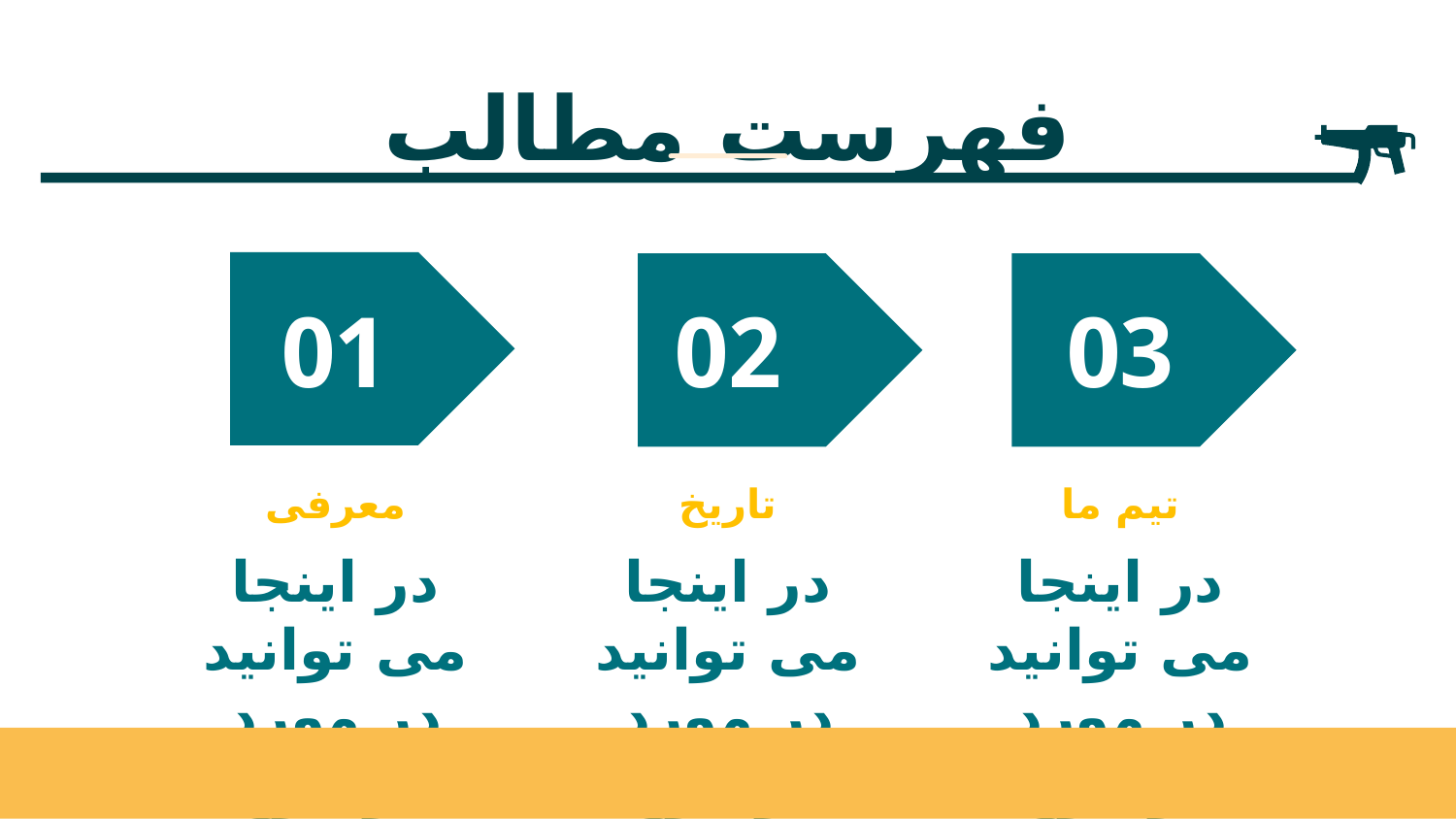

# فهرست مطالب

01
02
03
معرفی
تاریخ
تیم ما
در اینجا می توانید در مورد موضوع بخش صحبت کنید
در اینجا می توانید در مورد موضوع بخش صحبت کنید
در اینجا می توانید در مورد موضوع بخش صحبت کنید